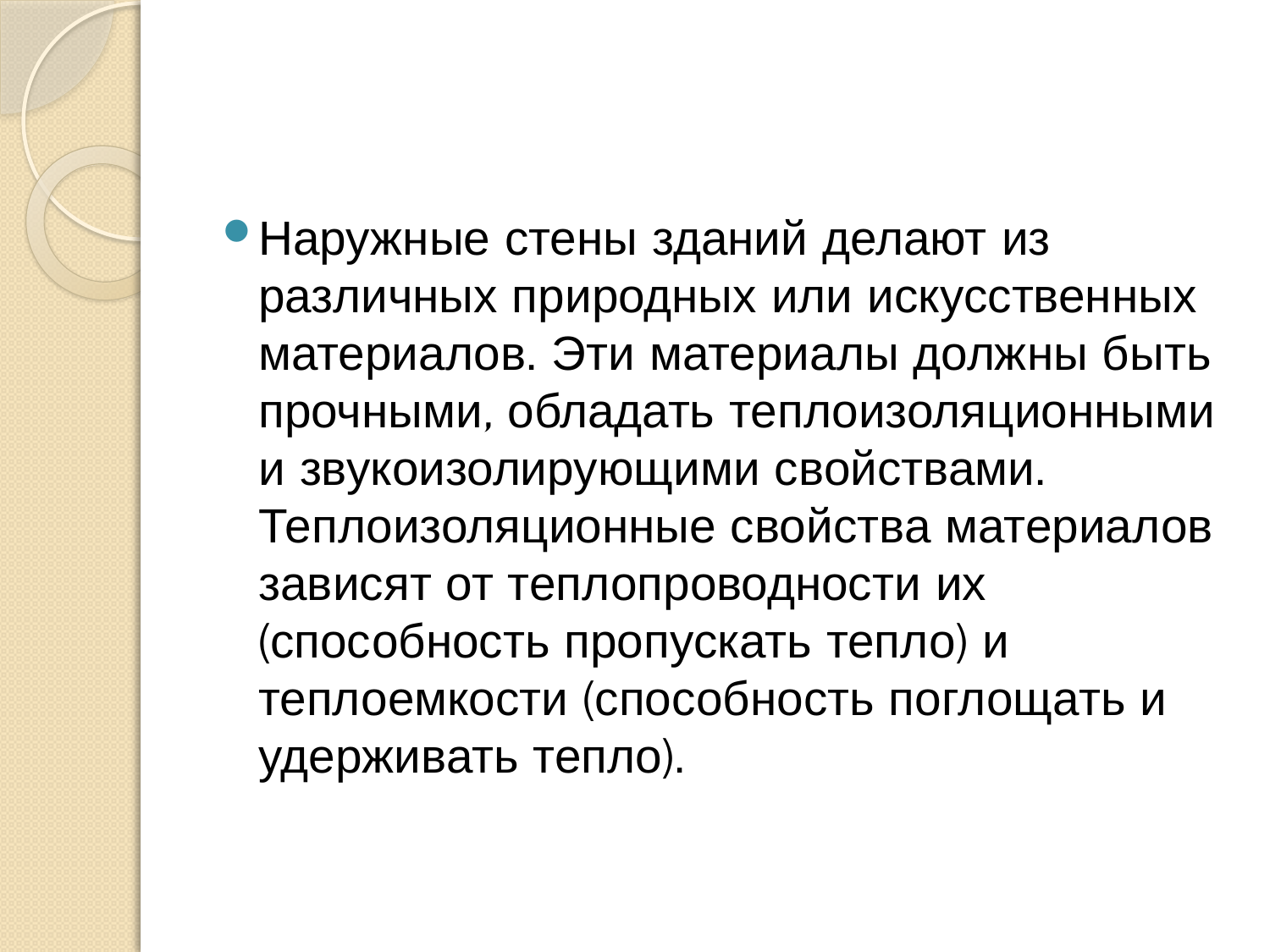

#
Наружные стены зданий делают из различных природных или искусственных материалов. Эти материалы должны быть прочными, обладать теплоизоляционными и звукоизолирующими свойствами. Теплоизоляционные свойства материалов зависят от теплопроводности их (способность пропускать тепло) и теплоемкости (способность поглощать и удерживать тепло).